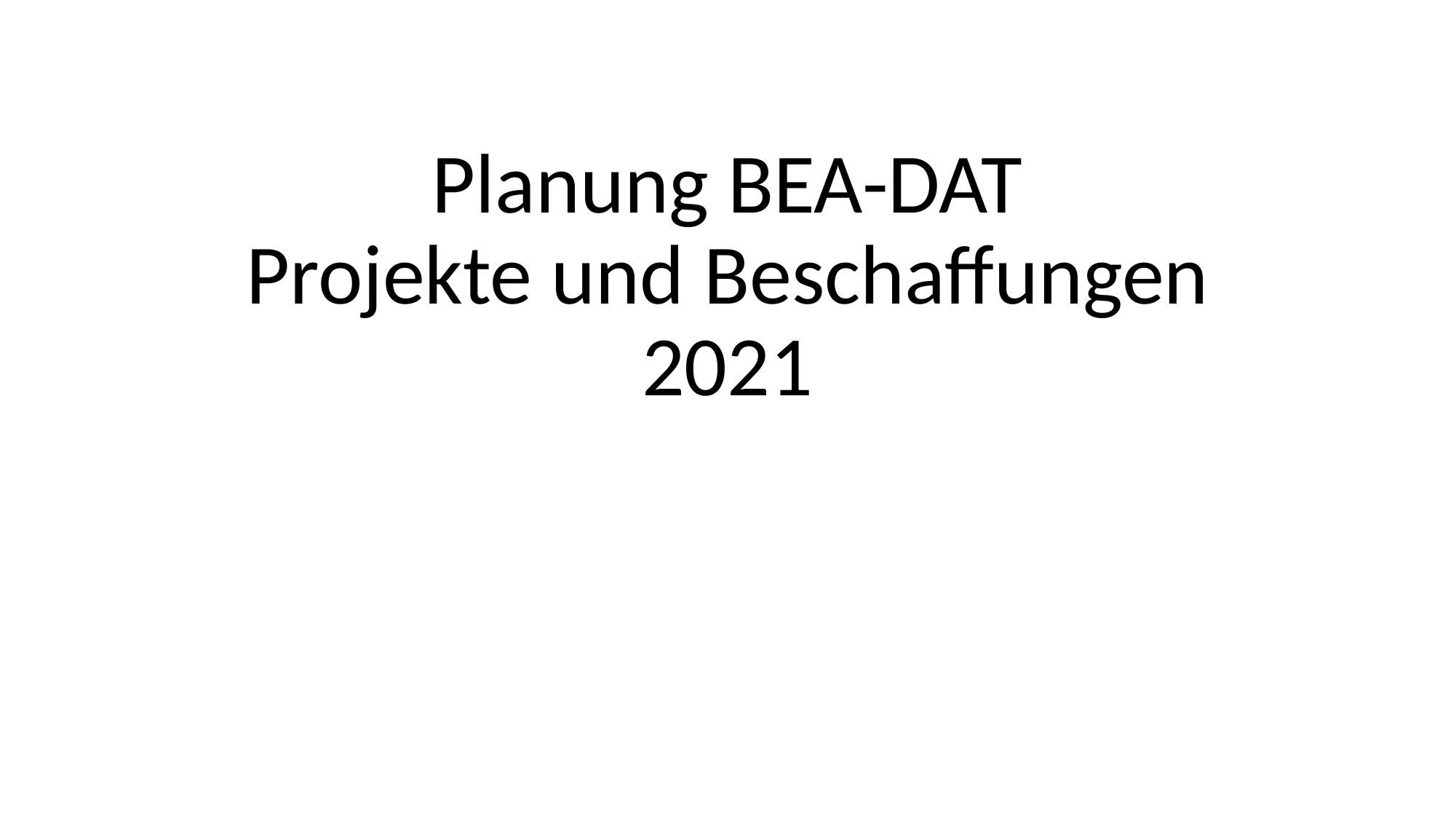

# Planung BEA-DAT Projekte und Beschaffungen 2021